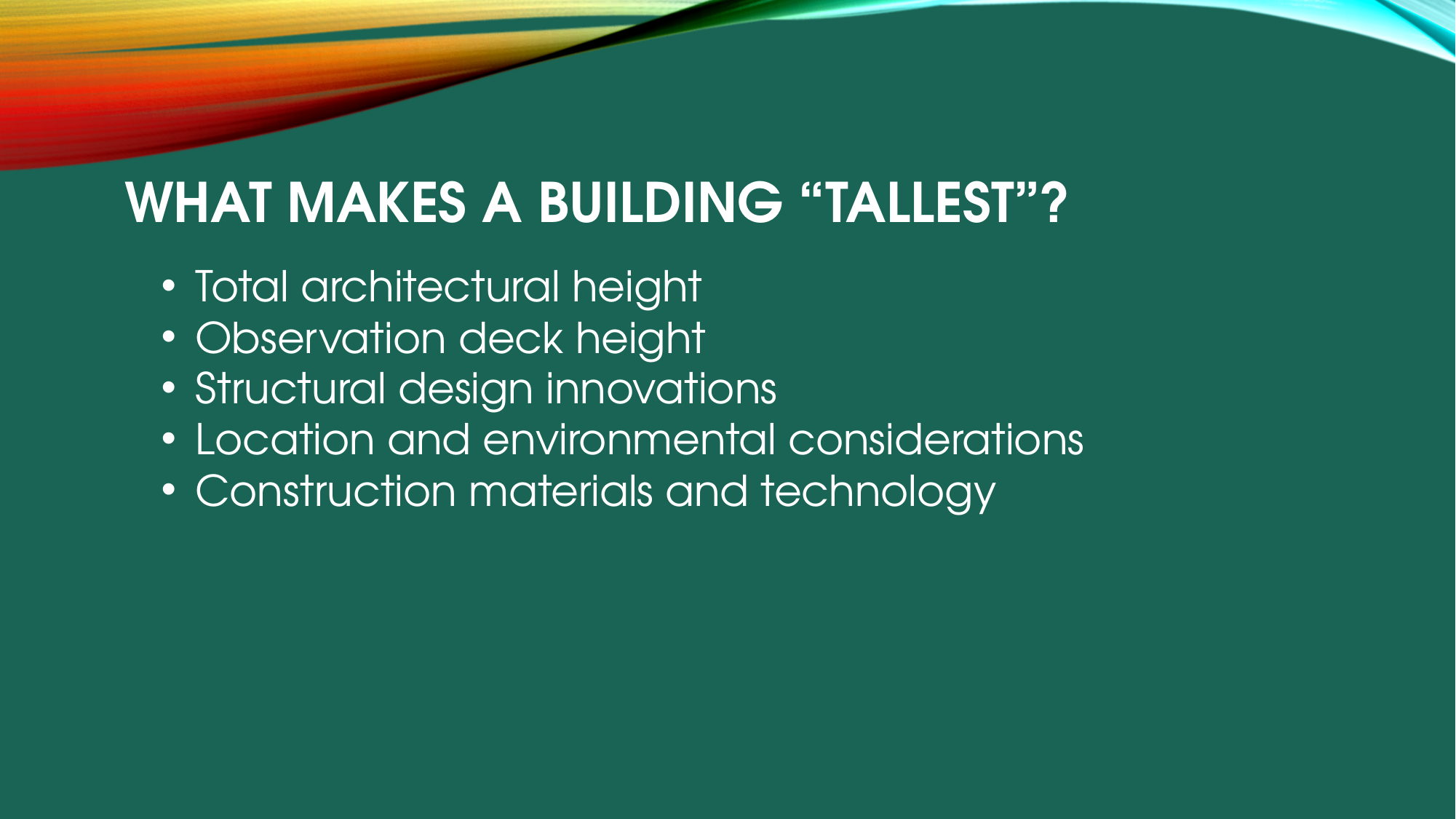

# What Makes a Building “Tallest”?
Total architectural height
Observation deck height
Structural design innovations
Location and environmental considerations
Construction materials and technology